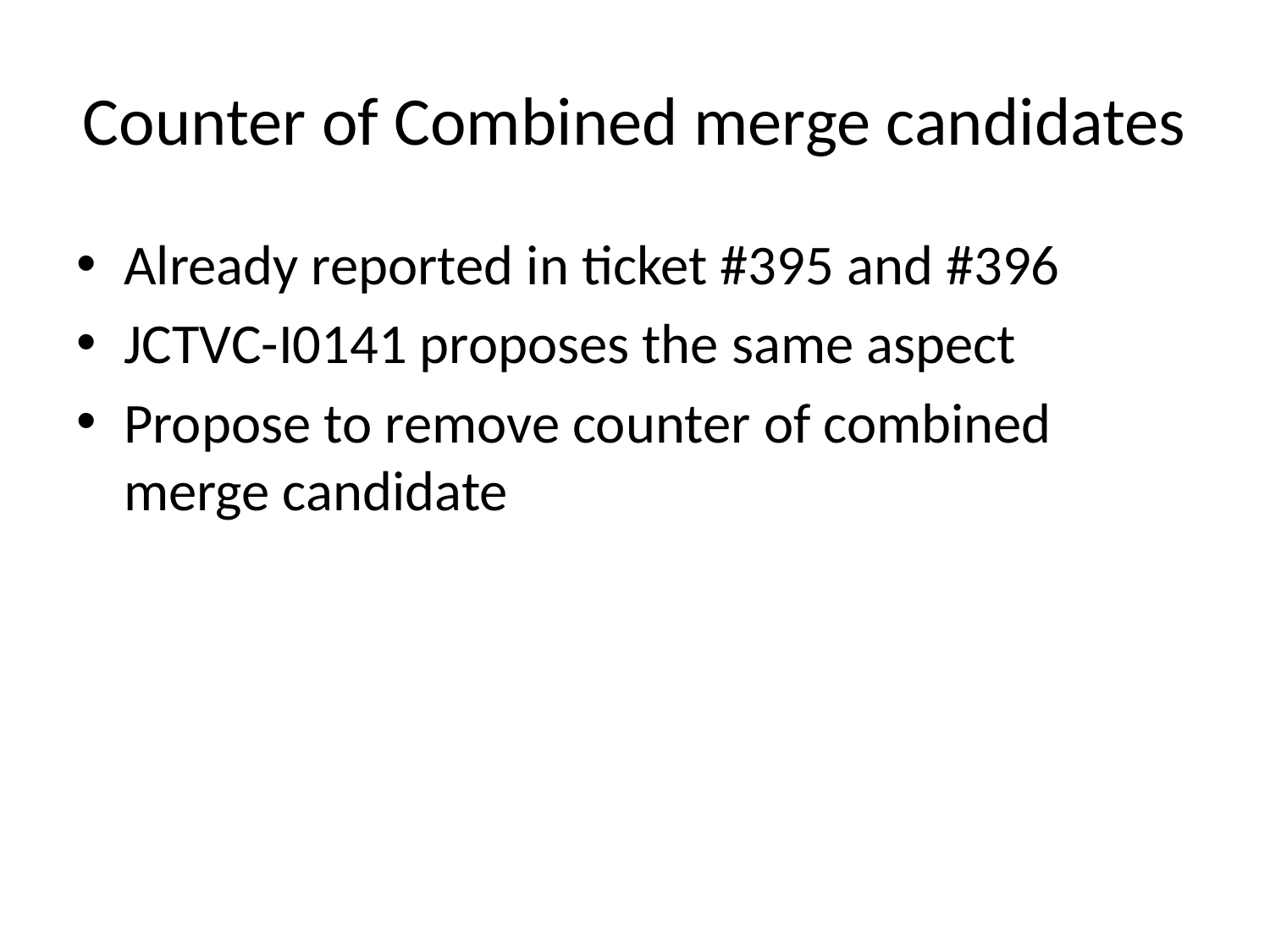

# Counter of Combined merge candidates
Already reported in ticket #395 and #396
JCTVC-I0141 proposes the same aspect
Propose to remove counter of combined merge candidate